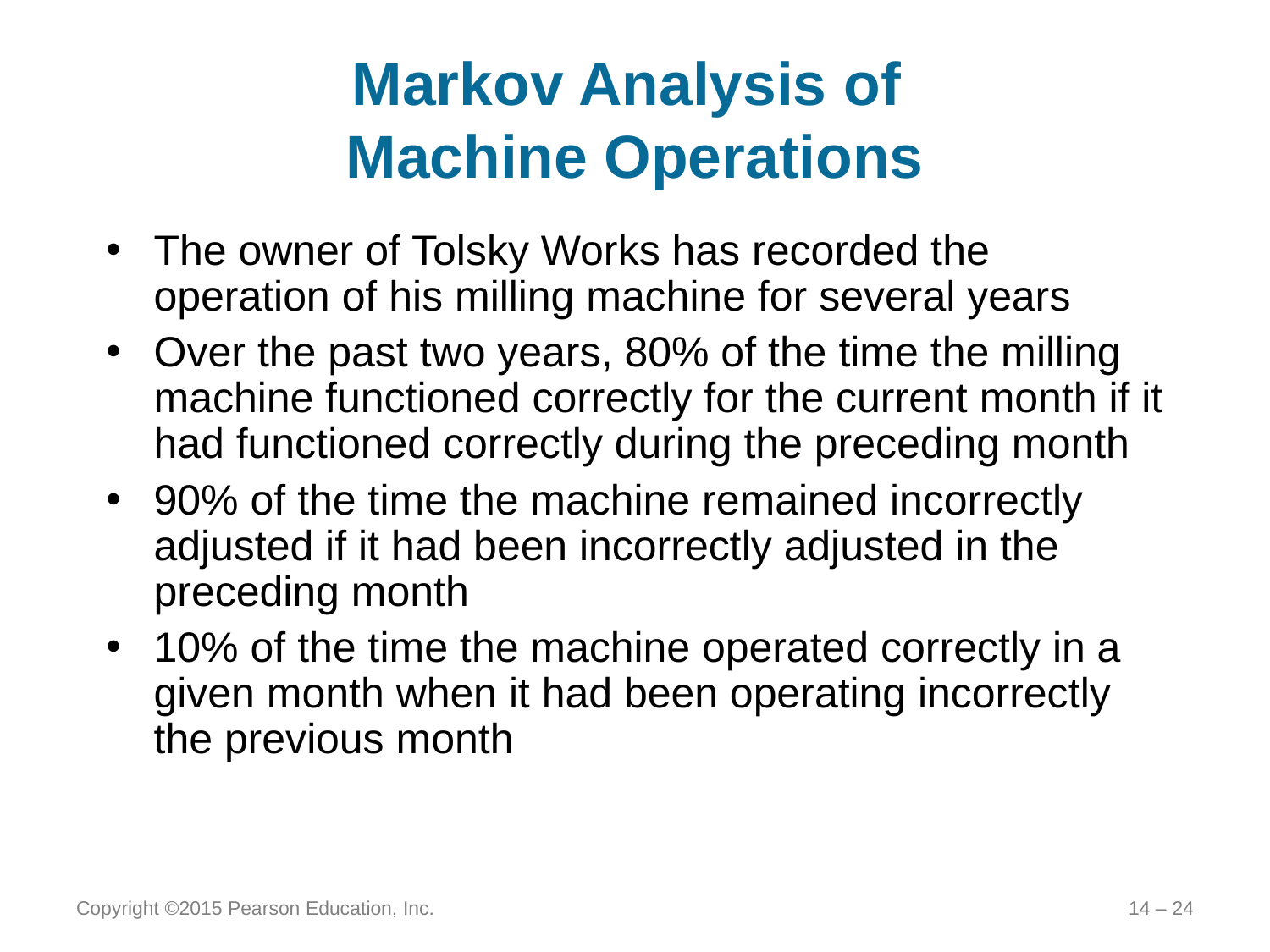

# Markov Analysis of Machine Operations
The owner of Tolsky Works has recorded the operation of his milling machine for several years
Over the past two years, 80% of the time the milling machine functioned correctly for the current month if it had functioned correctly during the preceding month
90% of the time the machine remained incorrectly adjusted if it had been incorrectly adjusted in the preceding month
10% of the time the machine operated correctly in a given month when it had been operating incorrectly the previous month
Copyright ©2015 Pearson Education, Inc.
14 – 24